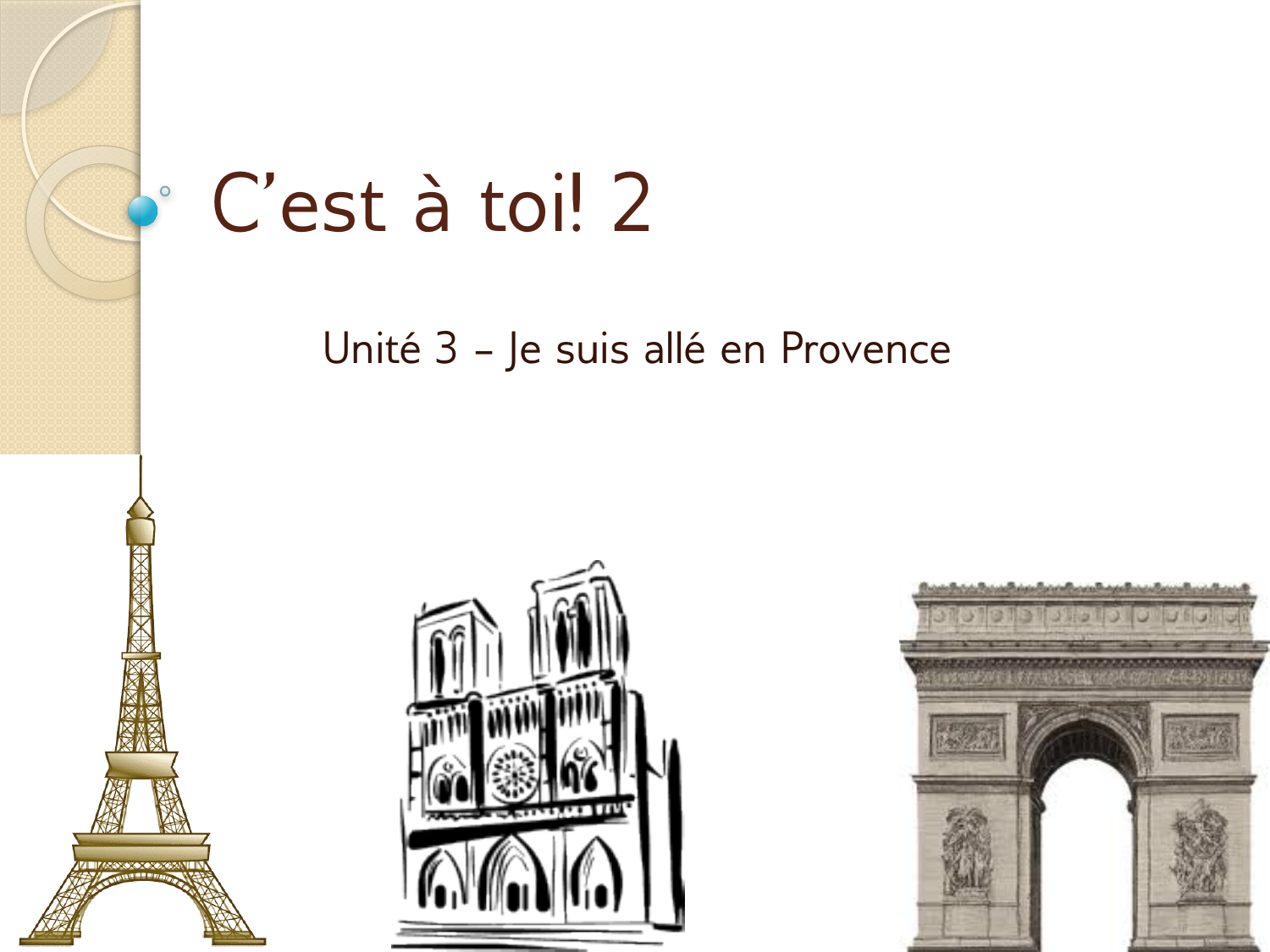

# C’est à toi! 2
Unité 3 – Je suis allé en Provence